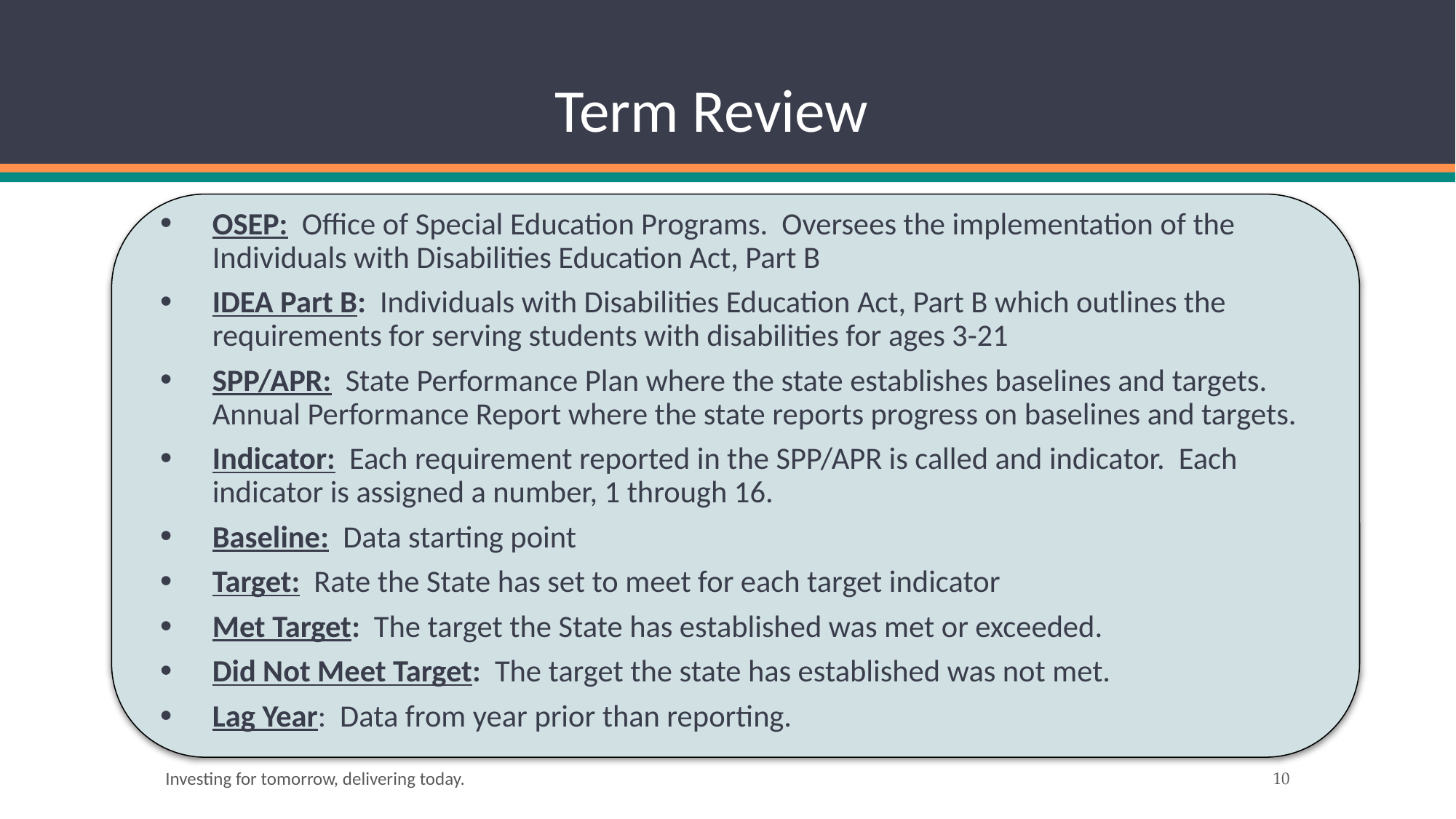

# Term Review

OSEP:  Office of Special Education Programs.  Oversees the implementation of the Individuals with Disabilities Education Act, Part B
IDEA Part B:  Individuals with Disabilities Education Act, Part B which outlines the requirements for serving students with disabilities for ages 3-21
SPP/APR:  State Performance Plan where the state establishes baselines and targets.  Annual Performance Report where the state reports progress on baselines and targets.
Indicator:  Each requirement reported in the SPP/APR is called and indicator.  Each indicator is assigned a number, 1 through 16.
Baseline:  Data starting point
Target:  Rate the State has set to meet for each target indicator
Met Target:  The target the State has established was met or exceeded.
Did Not Meet Target:  The target the state has established was not met.
Lag Year:  Data from year prior than reporting.

Investing for tomorrow, delivering today.
10